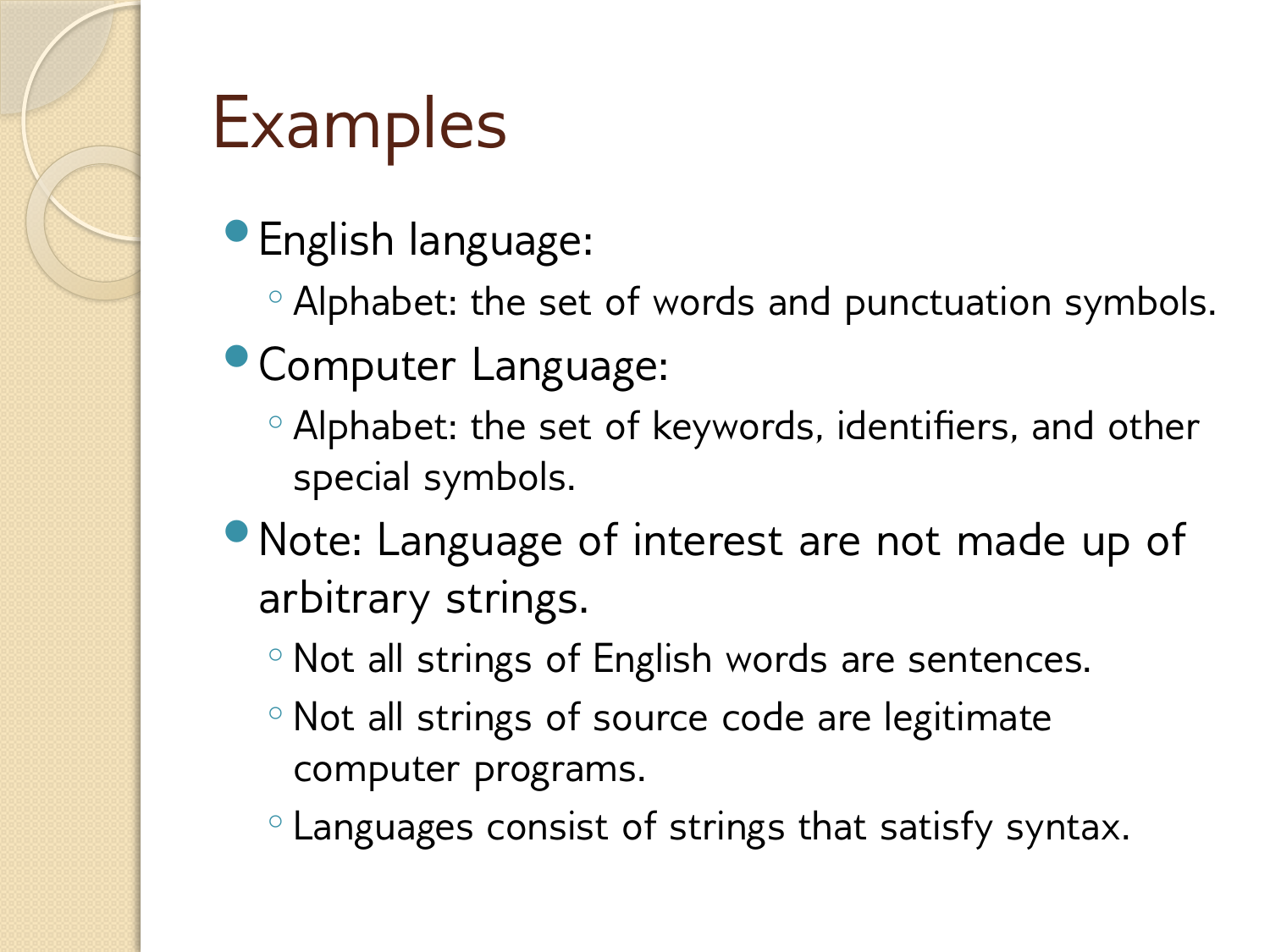

# Examples
English language:
Alphabet: the set of words and punctuation symbols.
Computer Language:
Alphabet: the set of keywords, identifiers, and other special symbols.
Note: Language of interest are not made up of arbitrary strings.
Not all strings of English words are sentences.
Not all strings of source code are legitimate computer programs.
Languages consist of strings that satisfy syntax.